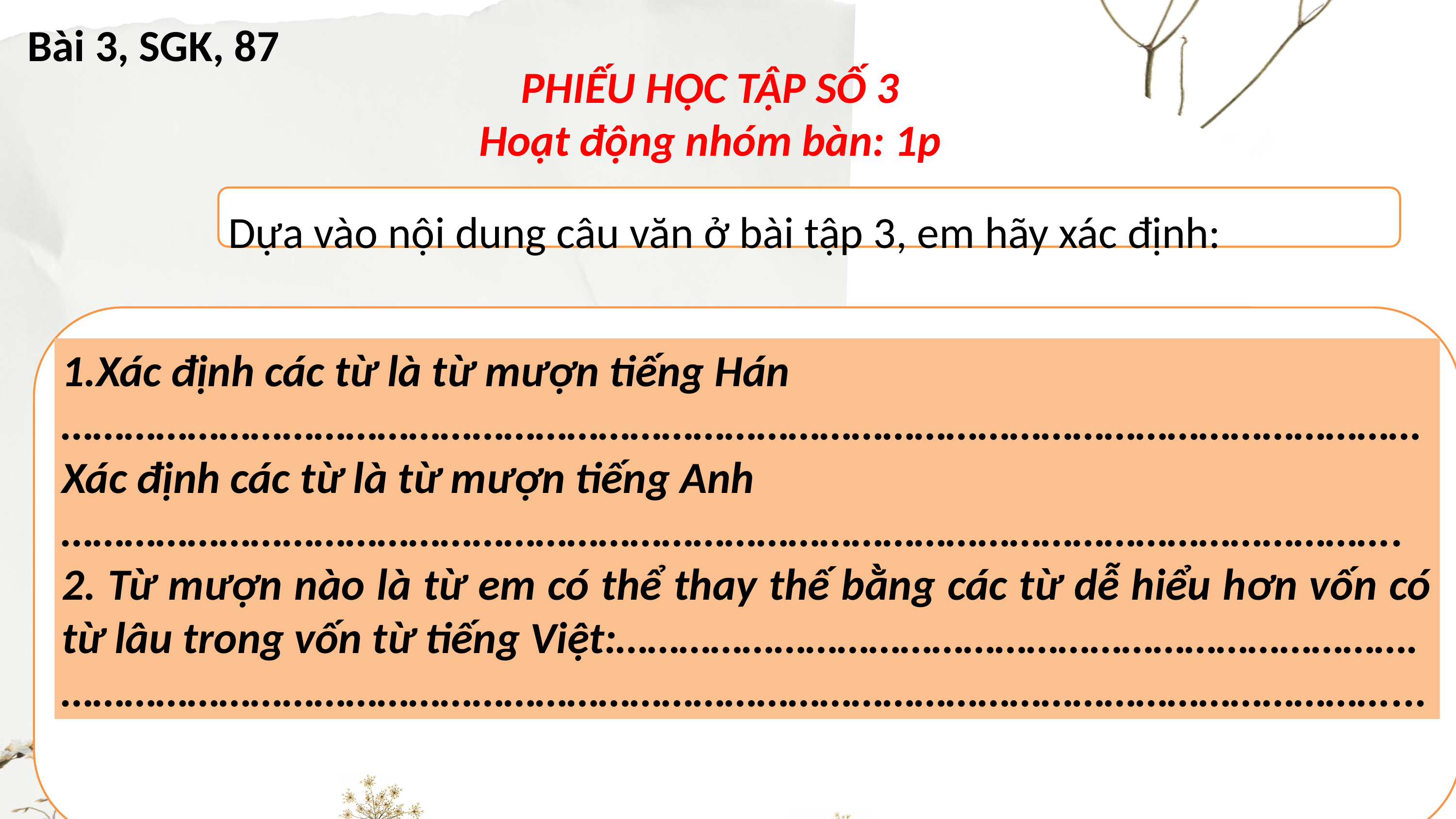

Bài 3, SGK, 87

PHIẾU HỌC TẬP SỐ 3
Hoạt động nhóm bàn: 1p
Dựa vào nội dung câu văn ở bài tập 3, em hãy xác định:

1.Xác định các từ là từ mượn tiếng Hán
…………………………………………………………………………………………………………………
Xác định các từ là từ mượn tiếng Anh
……………………………………………………………………………………………………………….
2. Từ mượn nào là từ em có thể thay thế bằng các từ dễ hiểu hơn vốn có từ lâu trong vốn từ tiếng Việt:………………………………………………………………….
………………………………………………………………………………………………………………...